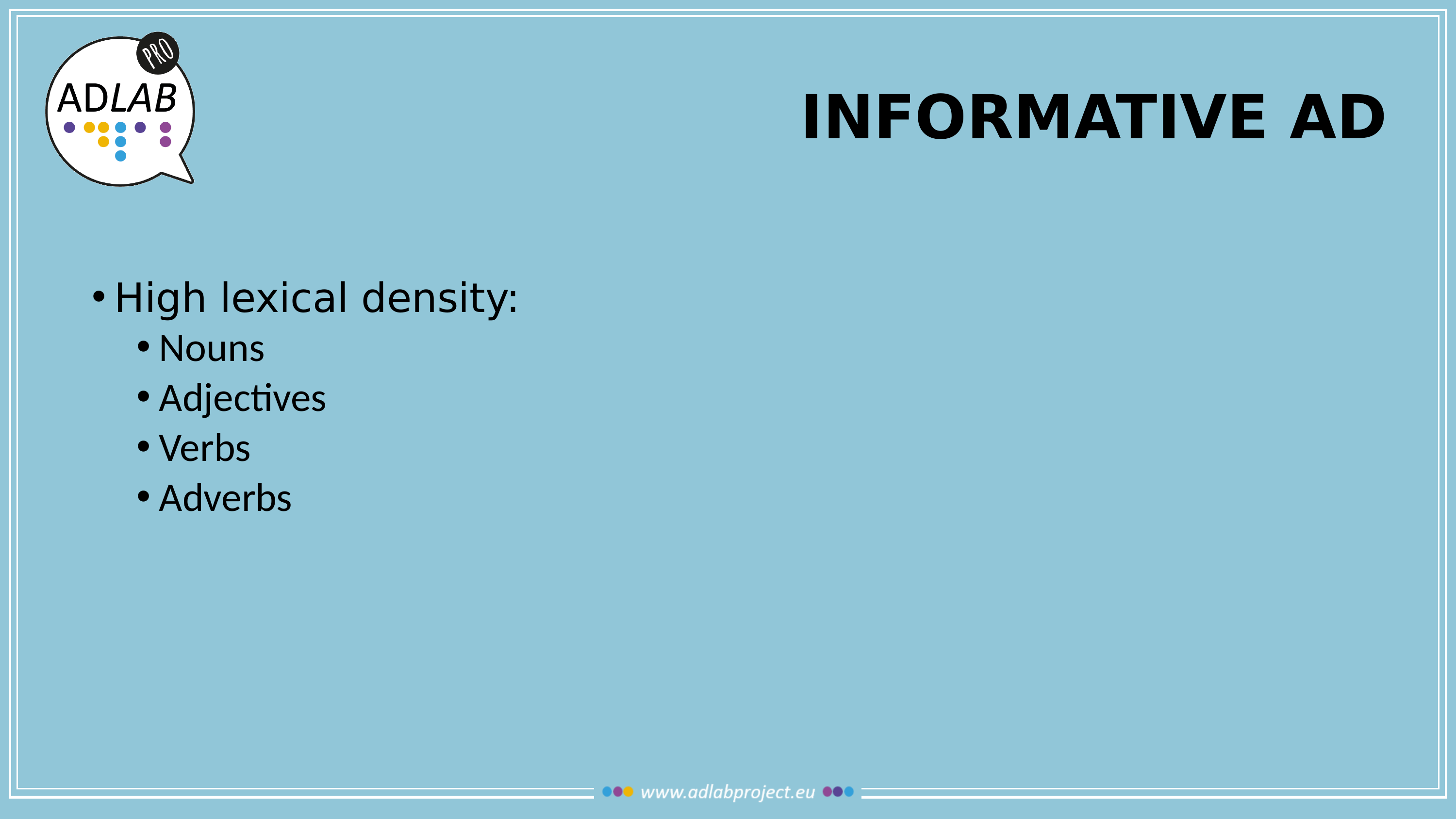

# Informative ad
High lexical density:
Nouns
Adjectives
Verbs
Adverbs